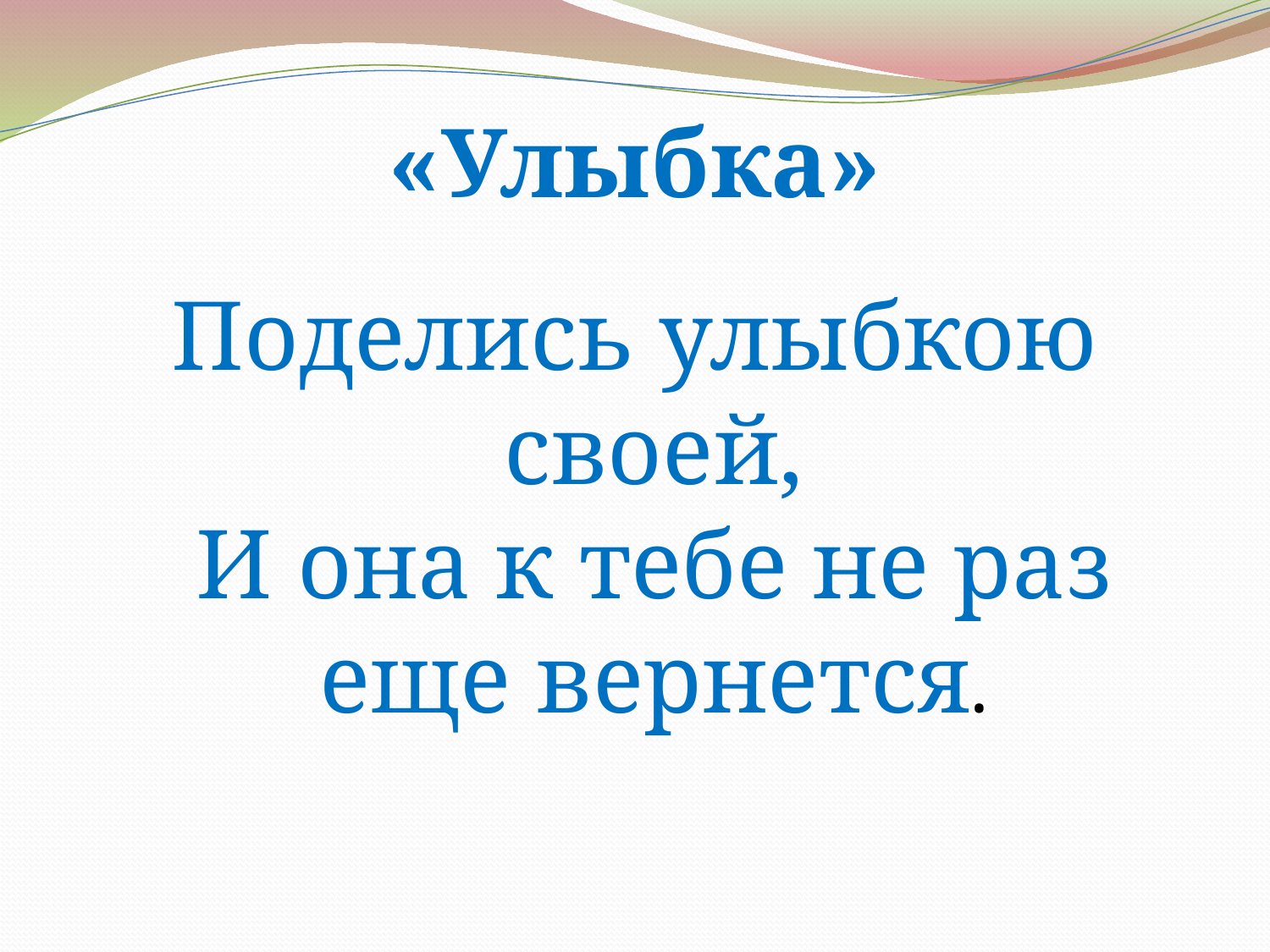

«Улыбка»
#
Поделись улыбкою своей,
И она к тебе не раз еще вернется.